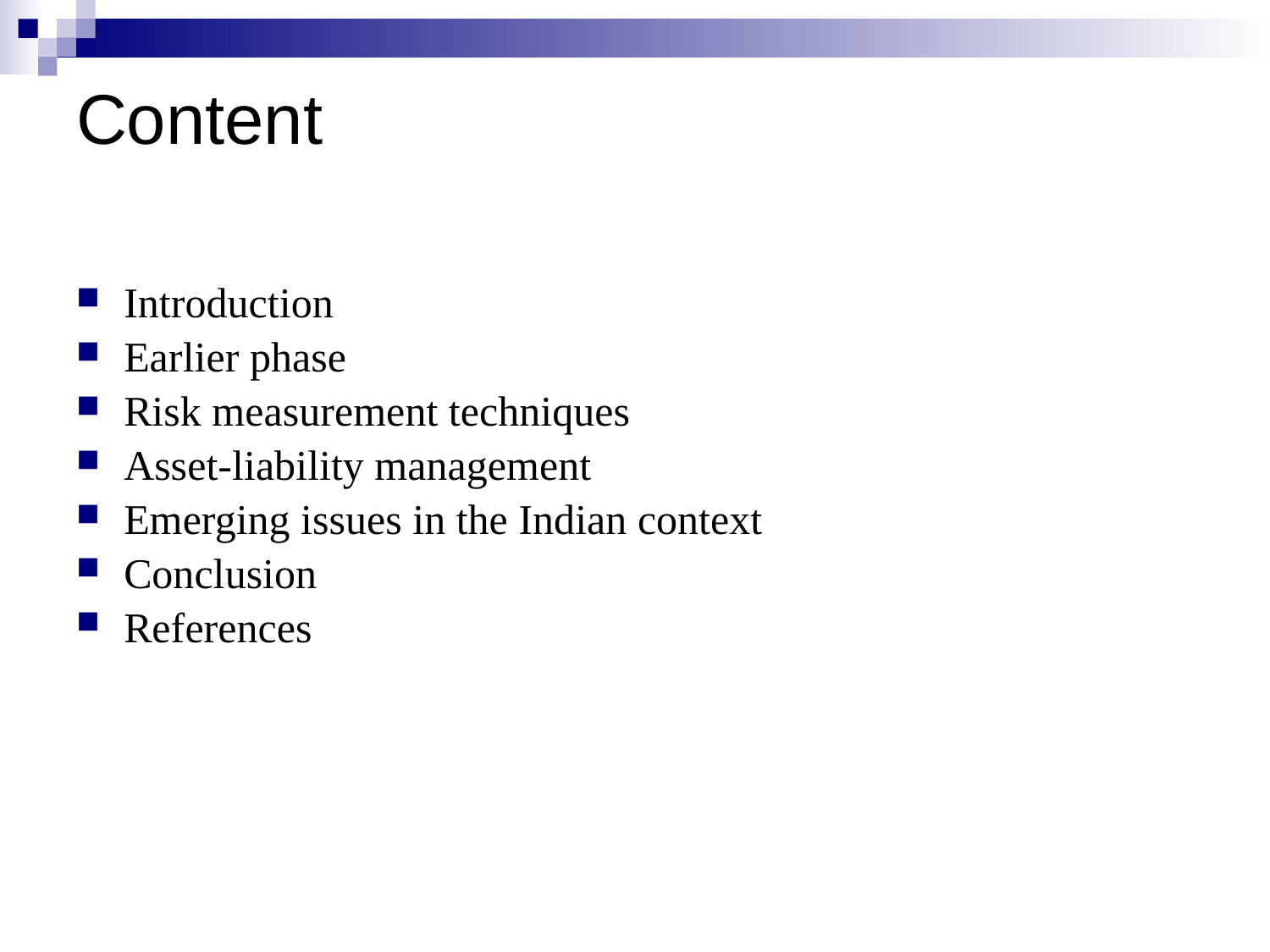

# Content
Introduction
Earlier phase
Risk measurement techniques
Asset-liability management
Emerging issues in the Indian context
Conclusion
References